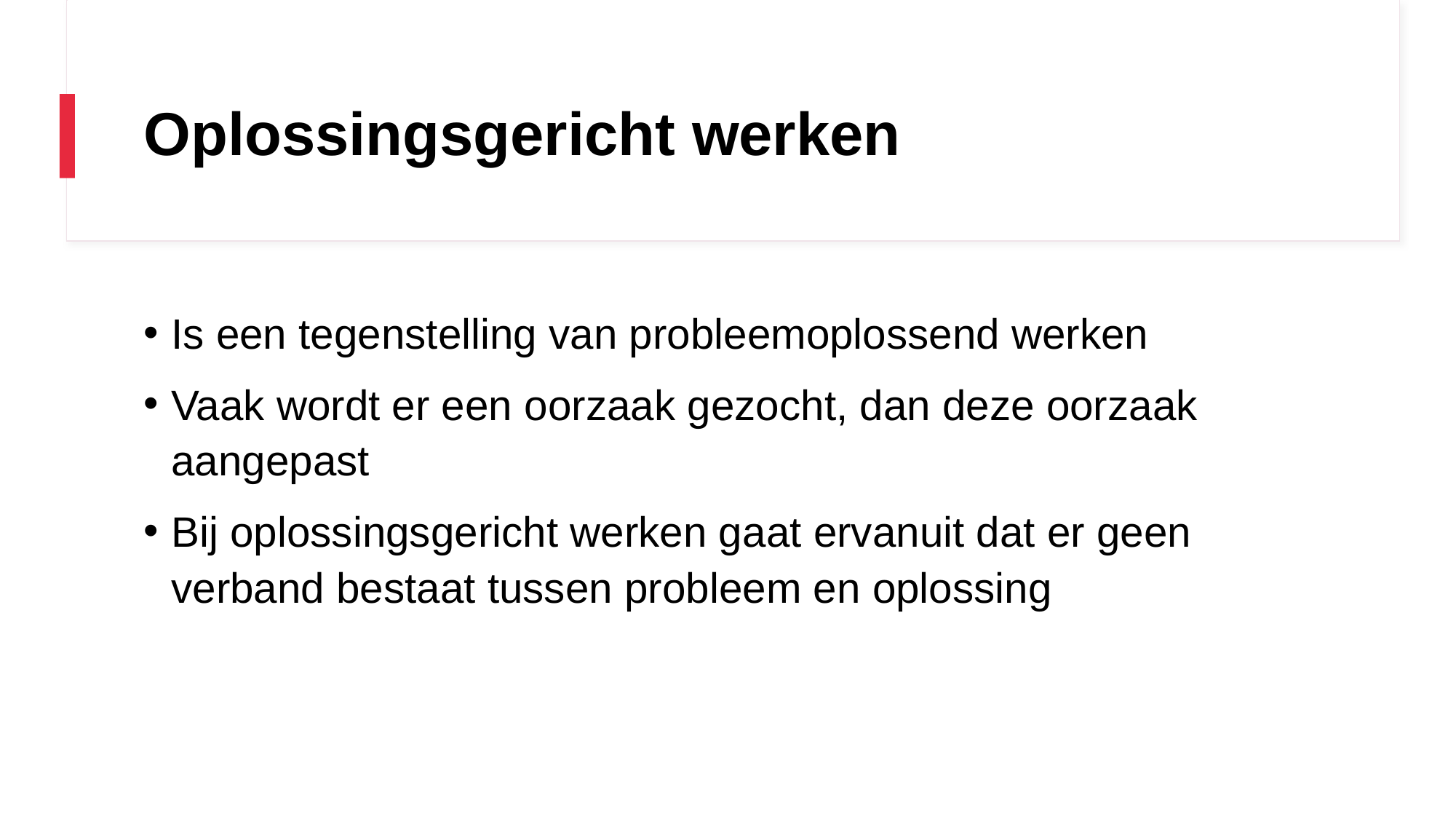

# Oplossingsgericht werken
Is een tegenstelling van probleemoplossend werken
Vaak wordt er een oorzaak gezocht, dan deze oorzaak aangepast
Bij oplossingsgericht werken gaat ervanuit dat er geen verband bestaat tussen probleem en oplossing